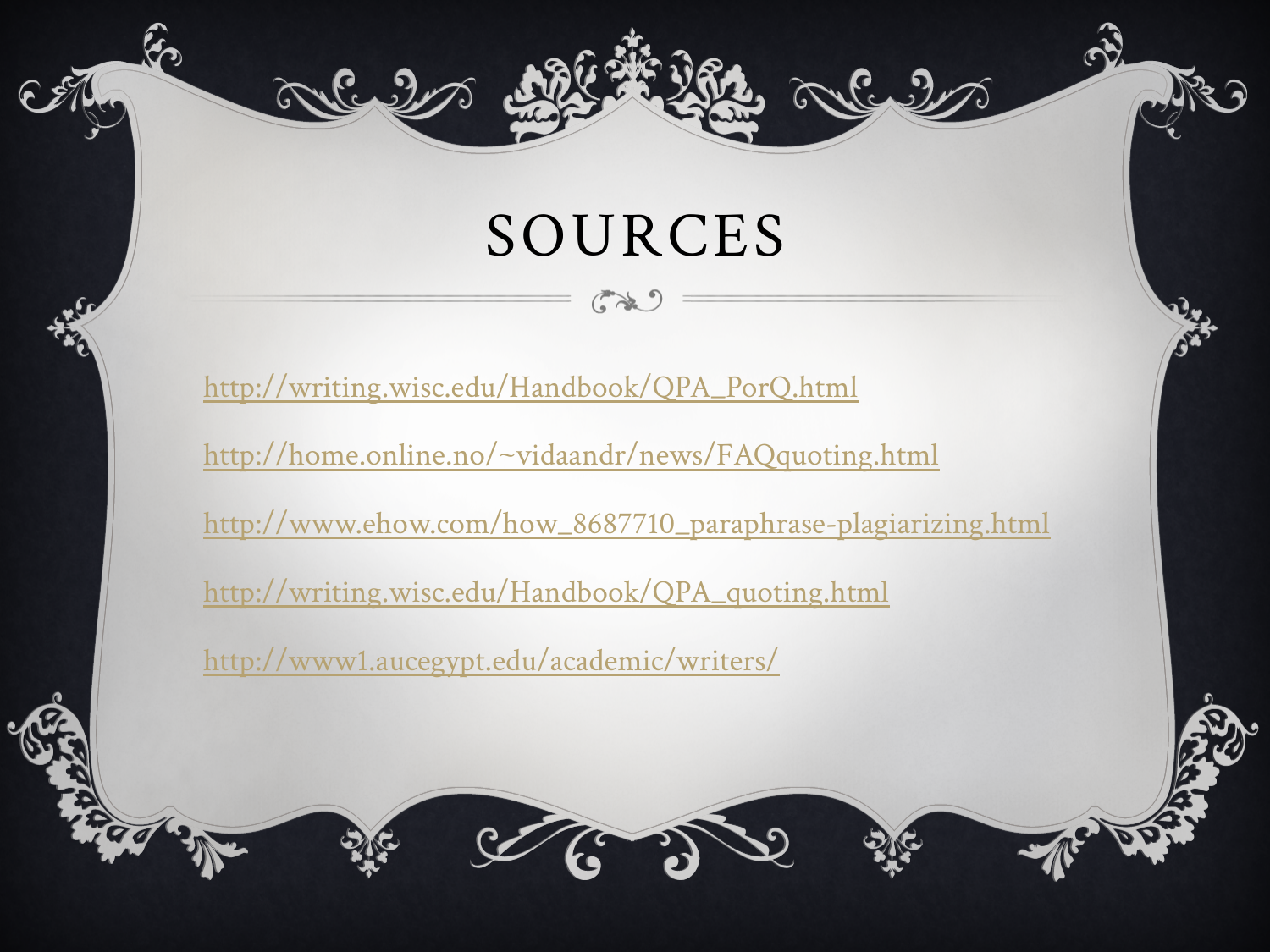

# sources
http://writing.wisc.edu/Handbook/QPA_PorQ.html
http://home.online.no/~vidaandr/news/FAQquoting.html
http://www.ehow.com/how_8687710_paraphrase-plagiarizing.html
http://writing.wisc.edu/Handbook/QPA_quoting.html
http://www1.aucegypt.edu/academic/writers/